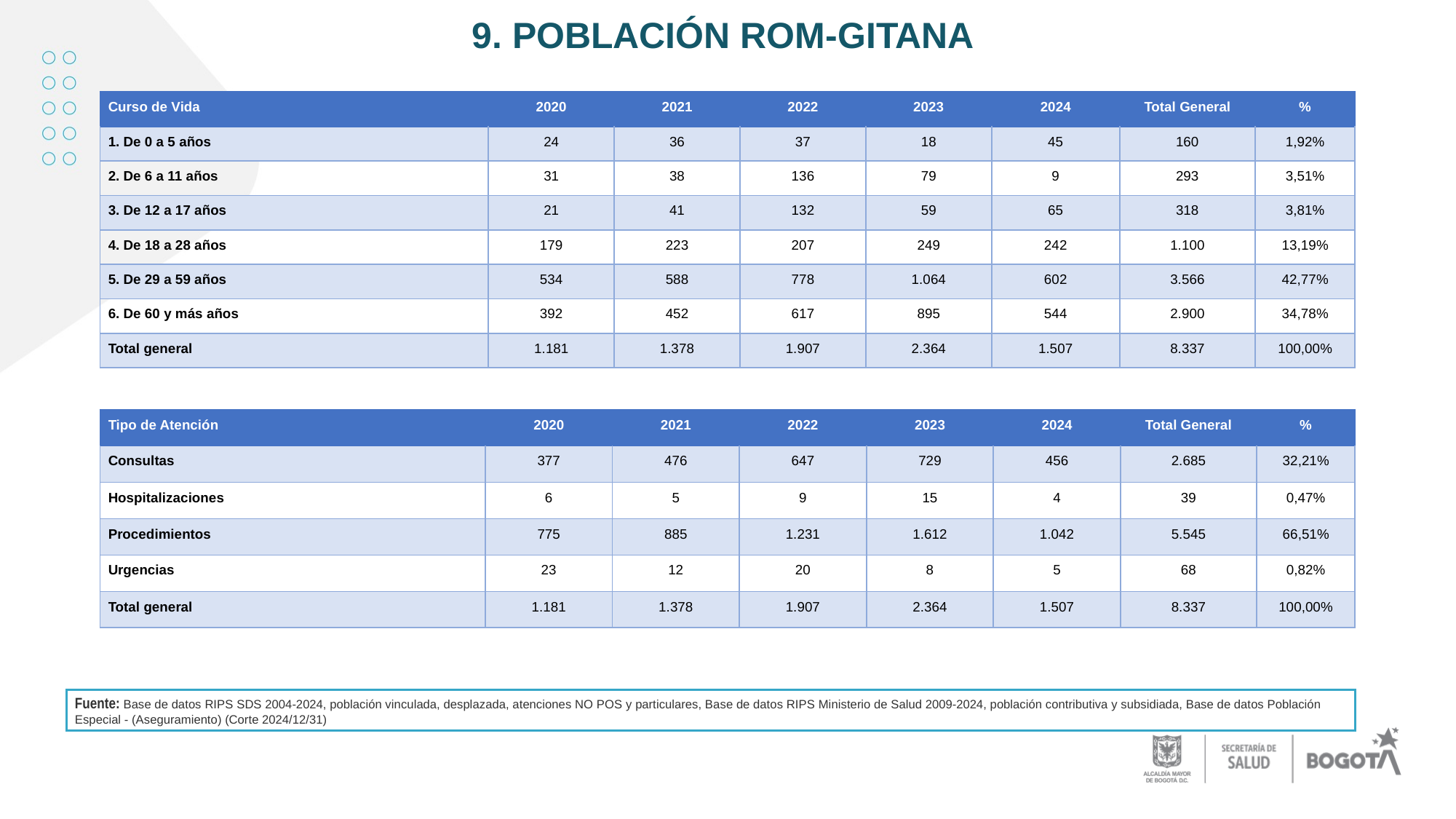

# 9. POBLACIÓN ROM-GITANA
| Curso de Vida | 2020 | 2021 | 2022 | 2023 | 2024 | Total General | % |
| --- | --- | --- | --- | --- | --- | --- | --- |
| 1. De 0 a 5 años | 24 | 36 | 37 | 18 | 45 | 160 | 1,92% |
| 2. De 6 a 11 años | 31 | 38 | 136 | 79 | 9 | 293 | 3,51% |
| 3. De 12 a 17 años | 21 | 41 | 132 | 59 | 65 | 318 | 3,81% |
| 4. De 18 a 28 años | 179 | 223 | 207 | 249 | 242 | 1.100 | 13,19% |
| 5. De 29 a 59 años | 534 | 588 | 778 | 1.064 | 602 | 3.566 | 42,77% |
| 6. De 60 y más años | 392 | 452 | 617 | 895 | 544 | 2.900 | 34,78% |
| Total general | 1.181 | 1.378 | 1.907 | 2.364 | 1.507 | 8.337 | 100,00% |
| Tipo de Atención | 2020 | 2021 | 2022 | 2023 | 2024 | Total General | % |
| --- | --- | --- | --- | --- | --- | --- | --- |
| Consultas | 377 | 476 | 647 | 729 | 456 | 2.685 | 32,21% |
| Hospitalizaciones | 6 | 5 | 9 | 15 | 4 | 39 | 0,47% |
| Procedimientos | 775 | 885 | 1.231 | 1.612 | 1.042 | 5.545 | 66,51% |
| Urgencias | 23 | 12 | 20 | 8 | 5 | 68 | 0,82% |
| Total general | 1.181 | 1.378 | 1.907 | 2.364 | 1.507 | 8.337 | 100,00% |
Fuente: Base de datos RIPS SDS 2004-2024, población vinculada, desplazada, atenciones NO POS y particulares, Base de datos RIPS Ministerio de Salud 2009-2024, población contributiva y subsidiada, Base de datos Población Especial - (Aseguramiento) (Corte 2024/12/31)